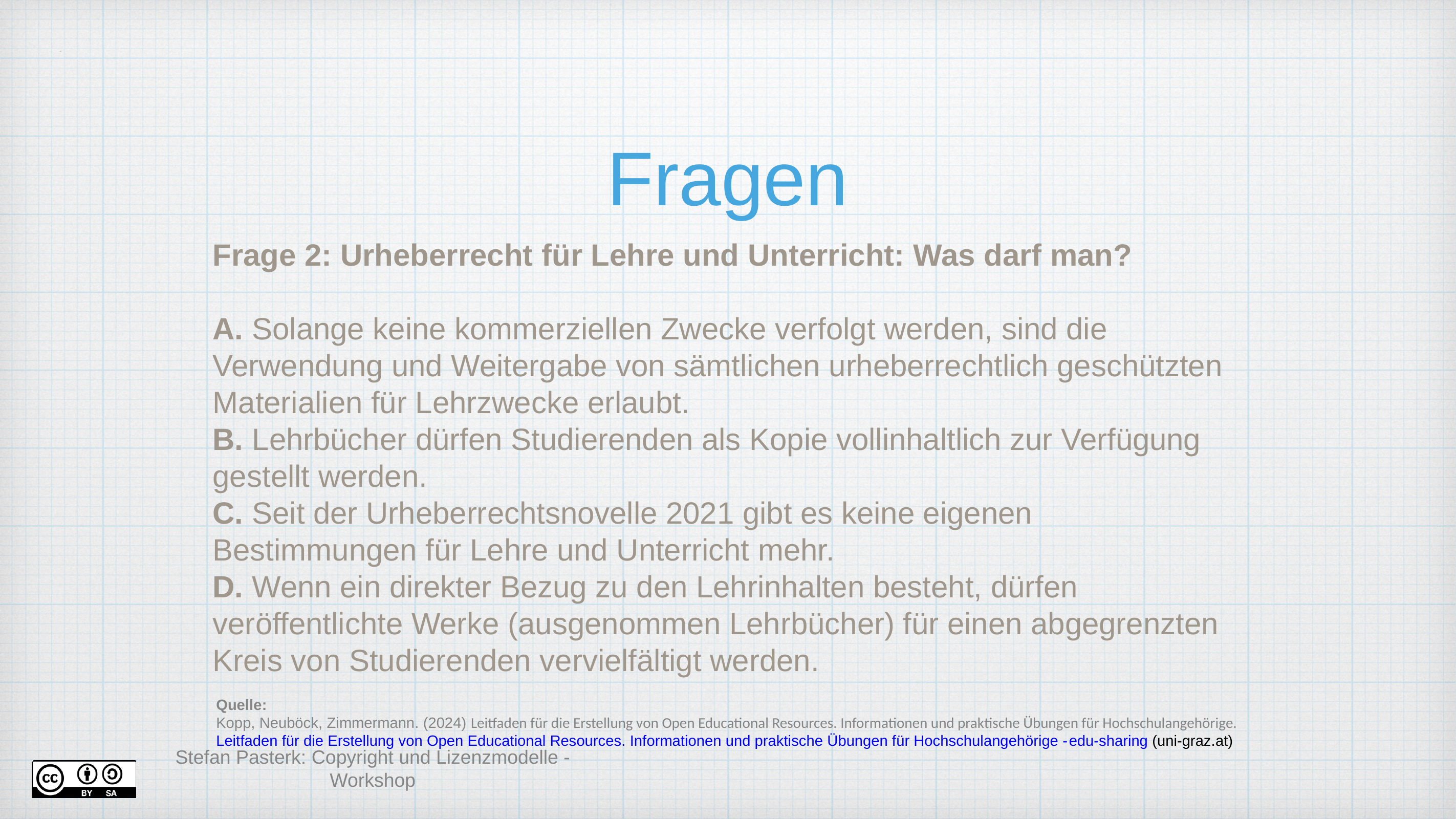

# Fragen
Frage 2: Urheberrecht für Lehre und Unterricht: Was darf man?

A. Solange keine kommerziellen Zwecke verfolgt werden, sind die Verwendung und Weitergabe von sämtlichen urheberrechtlich geschützten Materialien für Lehrzwecke erlaubt.
B. Lehrbücher dürfen Studierenden als Kopie vollinhaltlich zur Verfügung gestellt werden.
C. Seit der Urheberrechtsnovelle 2021 gibt es keine eigenen Bestimmungen für Lehre und Unterricht mehr.
D. Wenn ein direkter Bezug zu den Lehrinhalten besteht, dürfen veröffentlichte Werke (ausgenommen Lehrbücher) für einen abgegrenzten Kreis von Studierenden vervielfältigt werden.
Quelle:
Kopp, Neuböck, Zimmermann. (2024) Leitfaden für die Erstellung von Open Educational Resources. Informationen und praktische Übungen für Hochschulangehörige. Leitfaden für die Erstellung von Open Educational Resources. Informationen und praktische Übungen für Hochschulangehörige -edu-sharing (uni-graz.at)
Stefan Pasterk: Copyright und Lizenzmodelle - Workshop